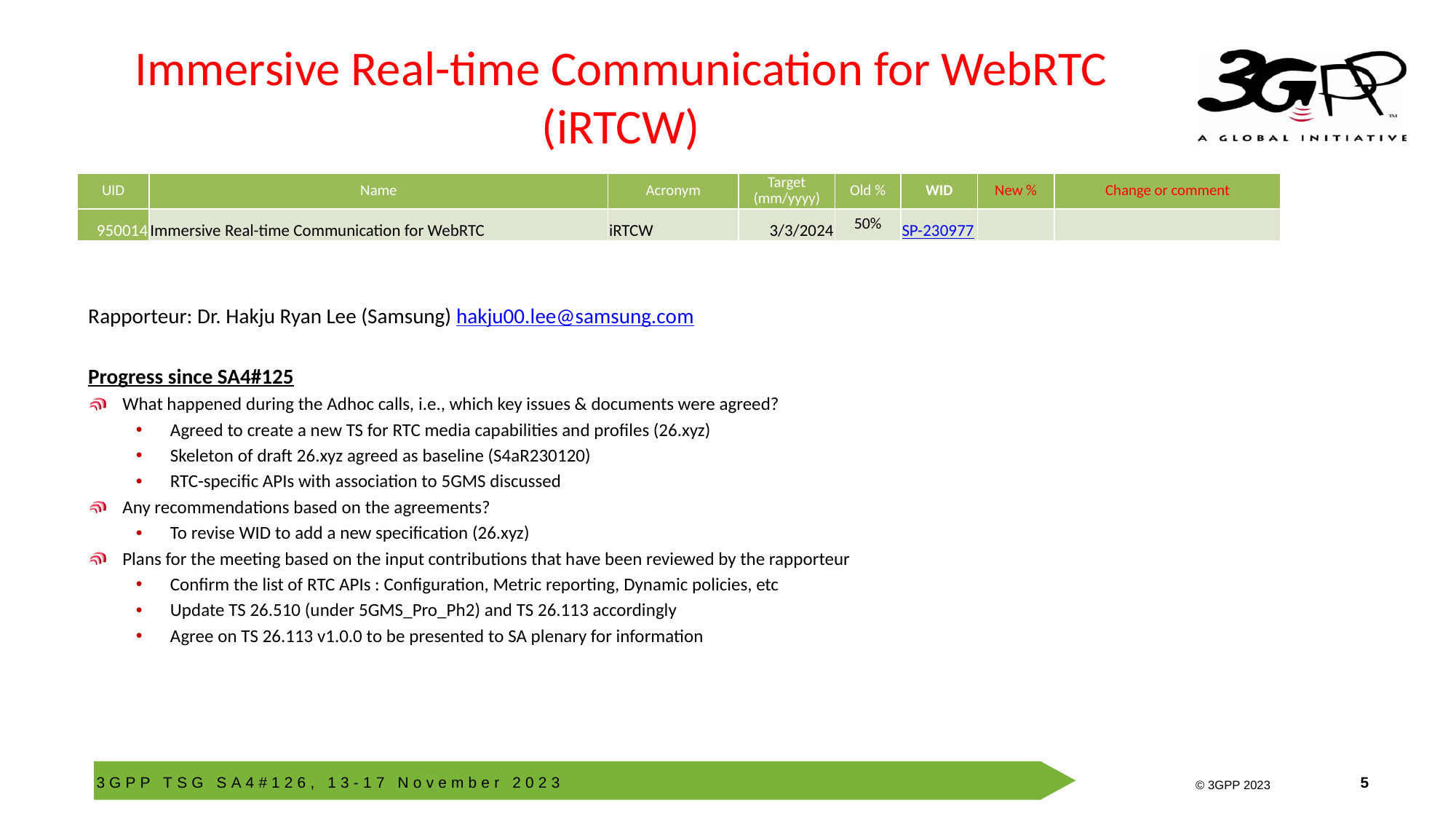

# Immersive Real-time Communication for WebRTC (iRTCW)
| UID | Name | Acronym | Target (mm/yyyy) | Old % | WID | New % | Change or comment |
| --- | --- | --- | --- | --- | --- | --- | --- |
| 950014 | Immersive Real-time Communication for WebRTC | iRTCW | 3/3/2024 | 50% | SP-230977 |  |  |
Rapporteur: Dr. Hakju Ryan Lee (Samsung) hakju00.lee@samsung.com

Progress since SA4#125
What happened during the Adhoc calls, i.e., which key issues & documents were agreed?
Agreed to create a new TS for RTC media capabilities and profiles (26.xyz)
Skeleton of draft 26.xyz agreed as baseline (S4aR230120)
RTC-specific APIs with association to 5GMS discussed
Any recommendations based on the agreements?
To revise WID to add a new specification (26.xyz)
Plans for the meeting based on the input contributions that have been reviewed by the rapporteur
Confirm the list of RTC APIs : Configuration, Metric reporting, Dynamic policies, etc
Update TS 26.510 (under 5GMS_Pro_Ph2) and TS 26.113 accordingly
Agree on TS 26.113 v1.0.0 to be presented to SA plenary for information